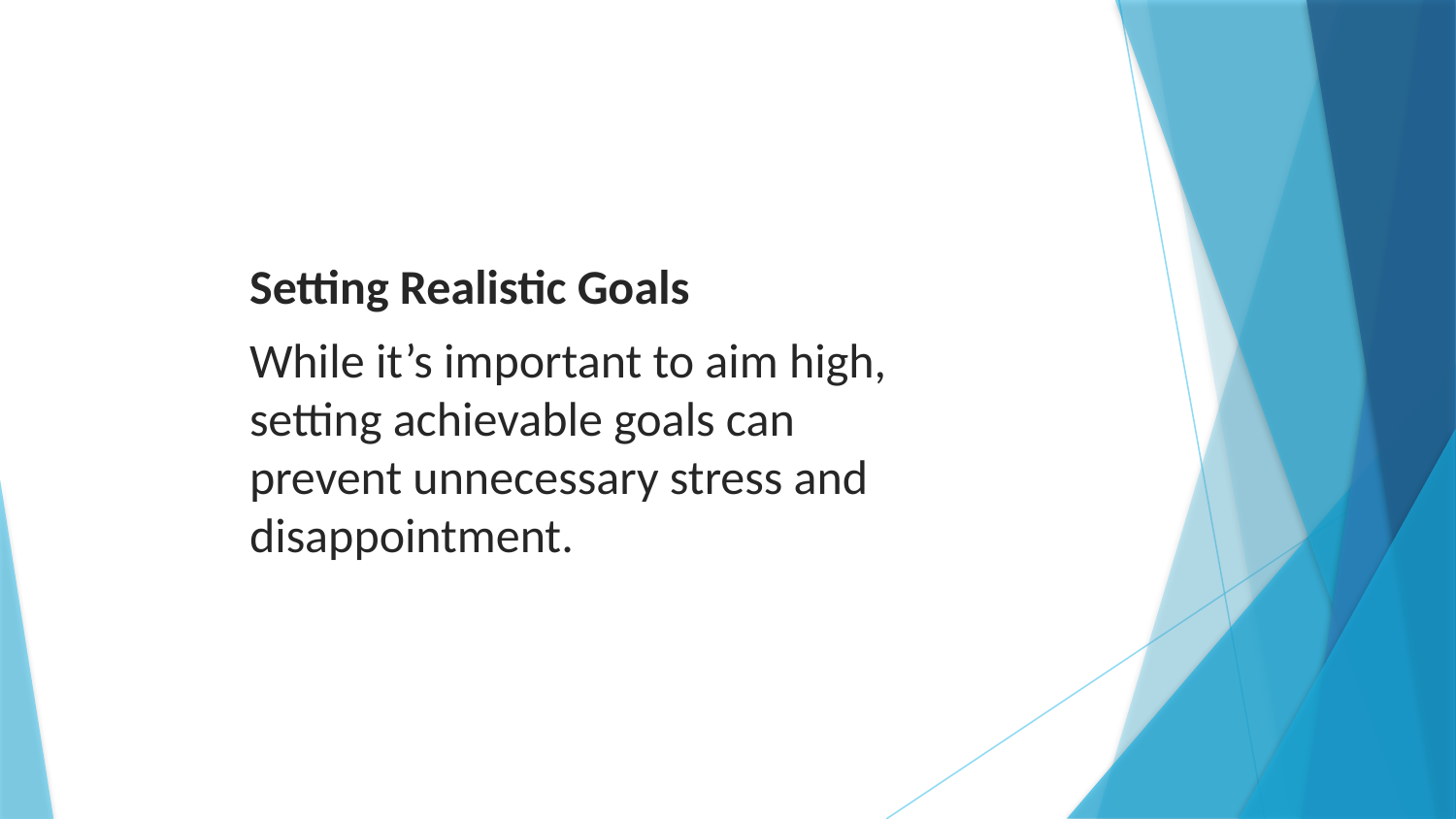

Setting Realistic Goals
While it’s important to aim high, setting achievable goals can prevent unnecessary stress and disappointment.